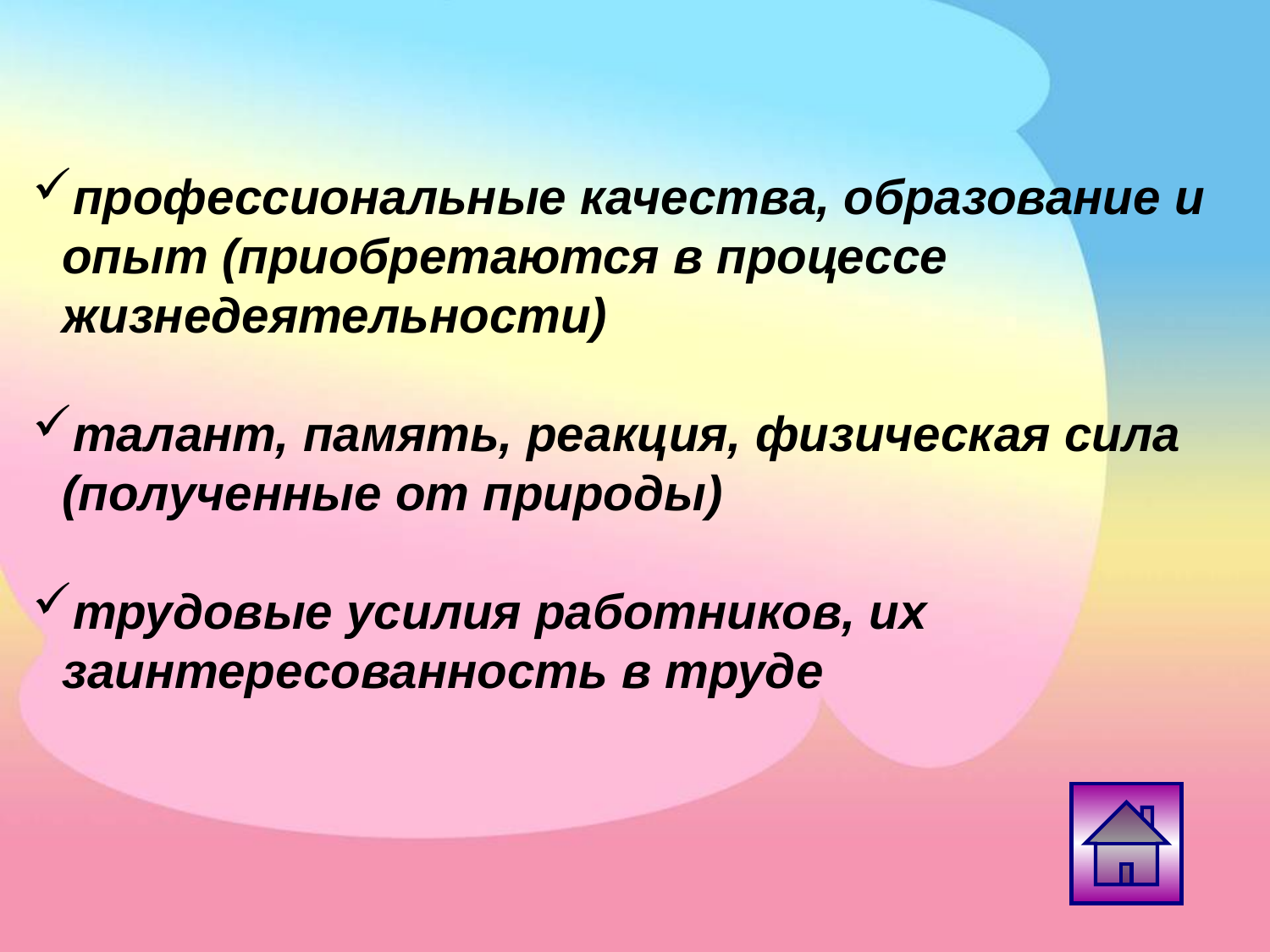

профессиональные качества, образование и опыт (приобретаются в процессе жизнедеятельности)

талант, память, реакция, физическая сила (полученные от природы)

трудовые усилия работников, их заинтересованность в труде